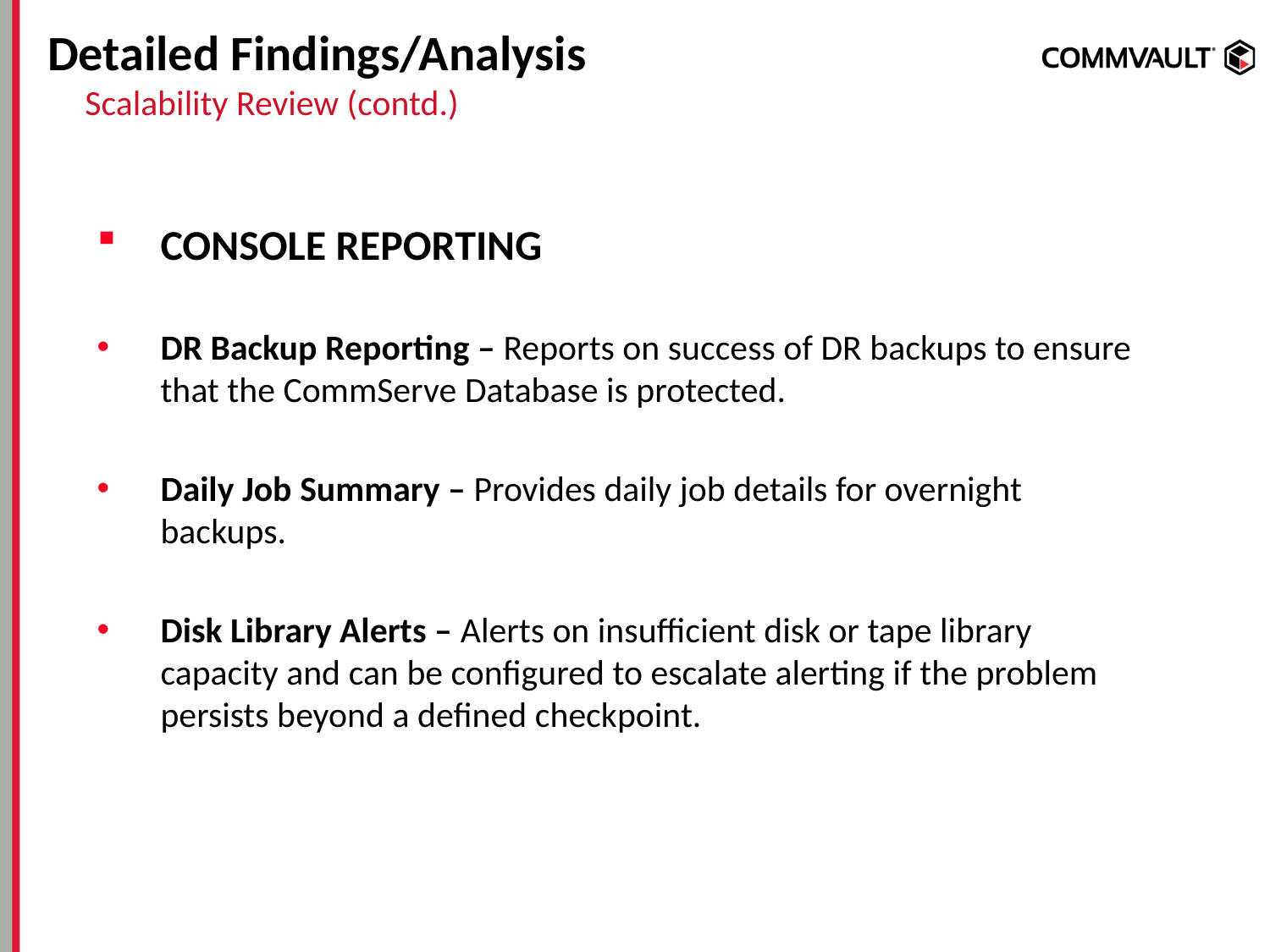

# Detailed Findings/Analysis
Scalability Review (contd.)
CONSOLE REPORTING

DR Backup Reporting – Reports on success of DR backups to ensure that the CommServe Database is protected.

Daily Job Summary – Provides daily job details for overnight backups.

Disk Library Alerts – Alerts on insufficient disk or tape library capacity and can be configured to escalate alerting if the problem persists beyond a defined checkpoint.